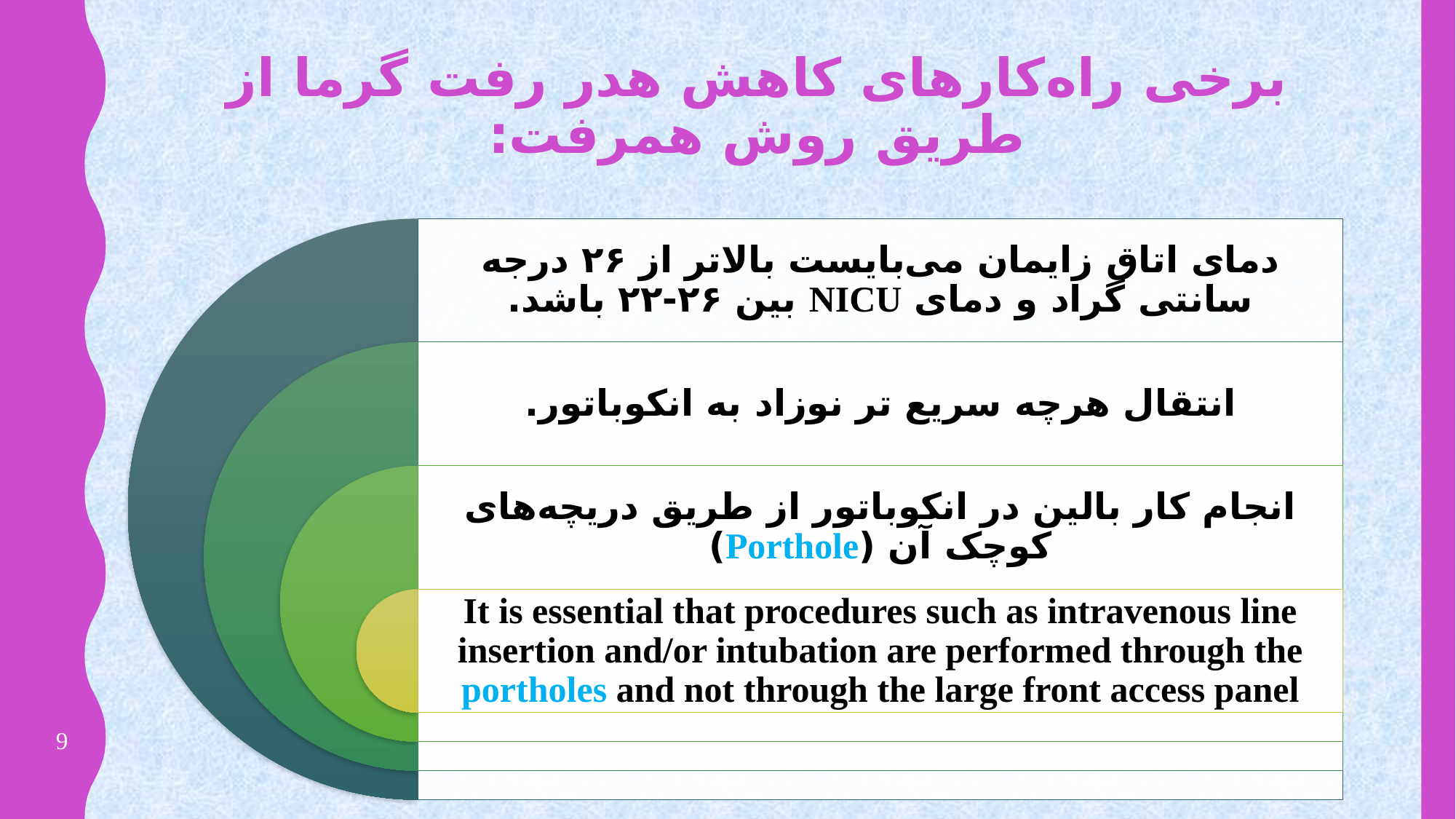

# برخی راه‌کارهای کاهش هدر رفت گرما از طریق روش همرفت:
دمای اتاق زایمان می‌بایست بالاتر از ۲۶ درجه سانتی گراد و دمای NICU بین ۲۶-۲۲ باشد.
انتقال هرچه سریع تر نوزاد به انکوباتور.
انجام کار بالین در انکوباتور از طریق دریچه‌های کوچک آن (Porthole)
It is essential that procedures such as intravenous line insertion and/or intubation are performed through the portholes and not through the large front access panel
9